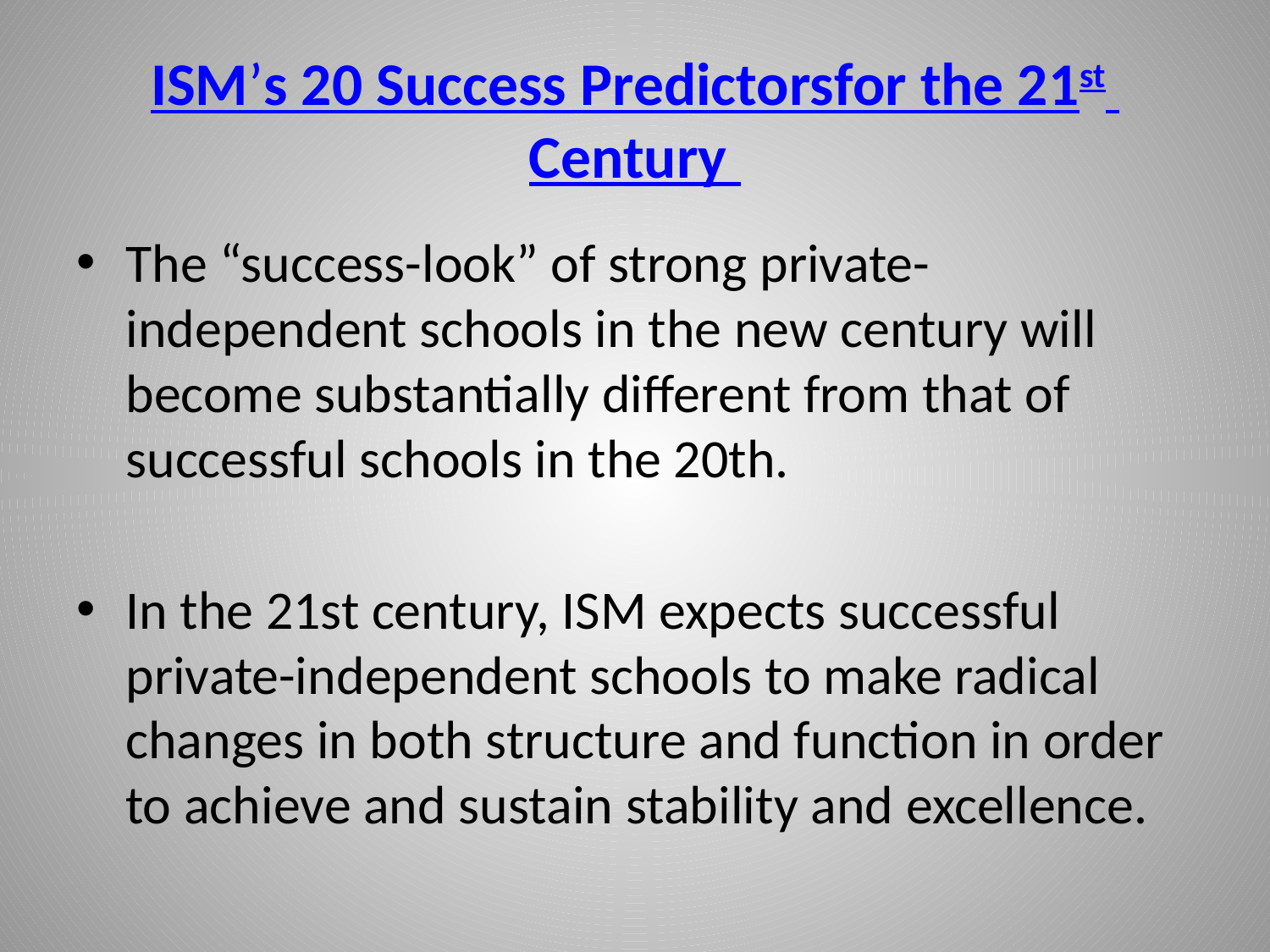

# ISM’s 20 Success Predictors for the 21st Century
The “success-look” of strong private-independent schools in the new century will become substantially different from that of successful schools in the 20th.

In the 21st century, ISM expects successful private-independent schools to make radical changes in both structure and function in order to achieve and sustain stability and excellence.